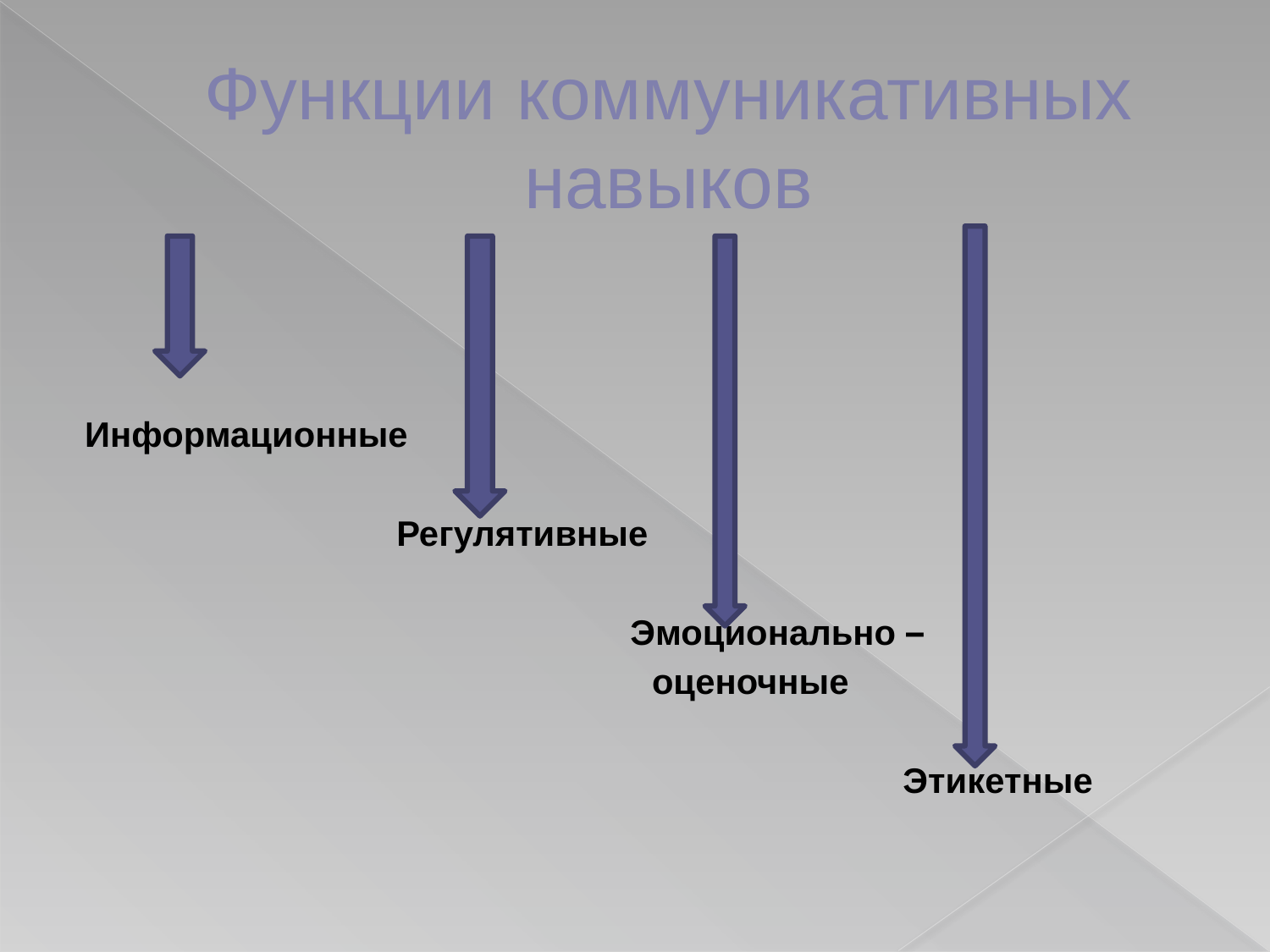

# Функции коммуникативных навыков

Информационные

                                Регулятивные

                                                        Эмоционально –
                                                         оценочные

                                                                                    Этикетные